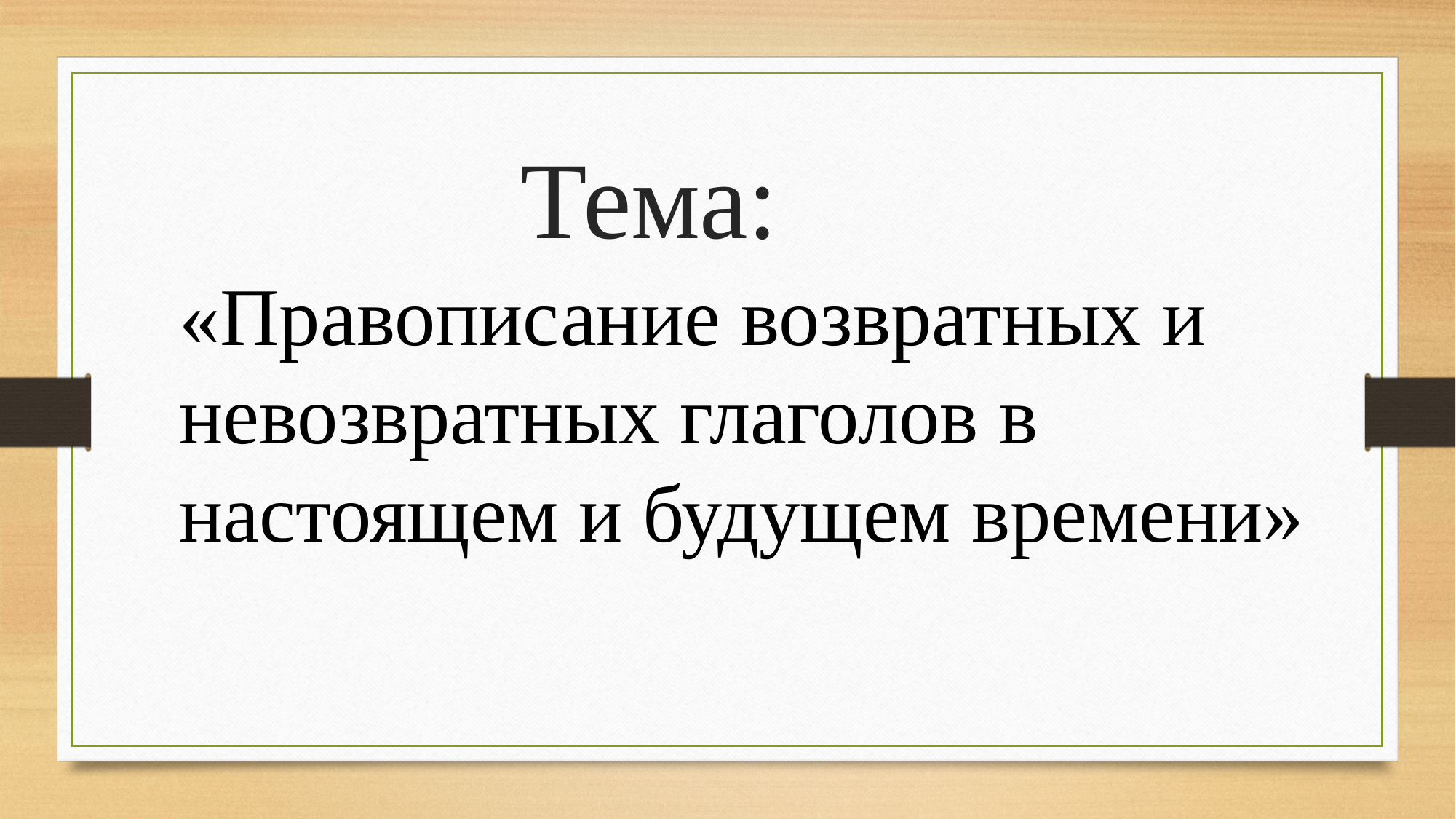

# Тема:
«Правописание возвратных и невозвратных глаголов в настоящем и будущем времени»